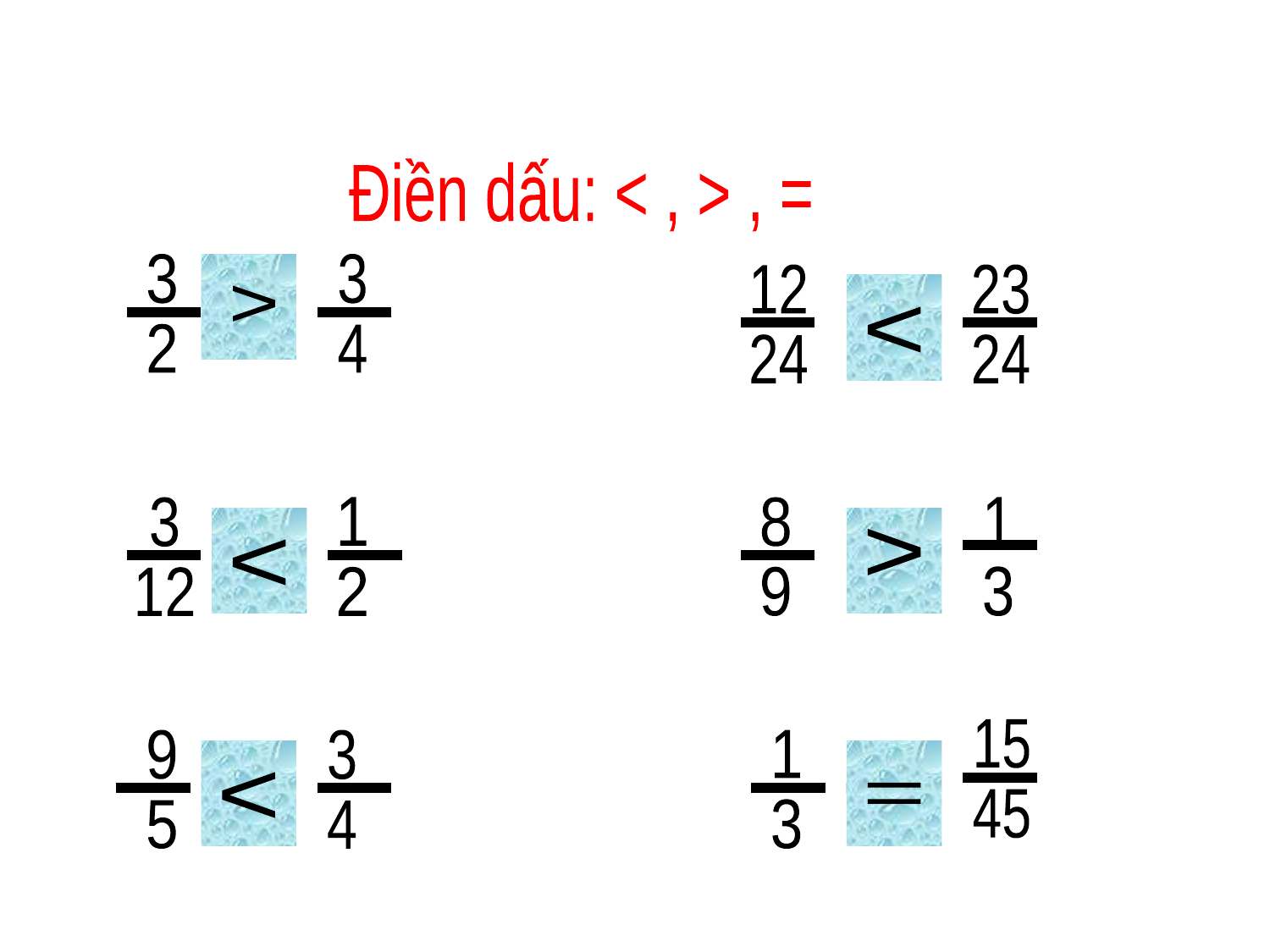

Điền dấu: < , > , =
3
2
3
4
12
24
23
24
-
.....
-
-
.....
-
 3
12
1
2
8
9
1
3
-
-
.....
-
-
.....
15
45
9
5
3
4
1
3
-
-
.....
-
-
.....

>

<

<

>

<

=